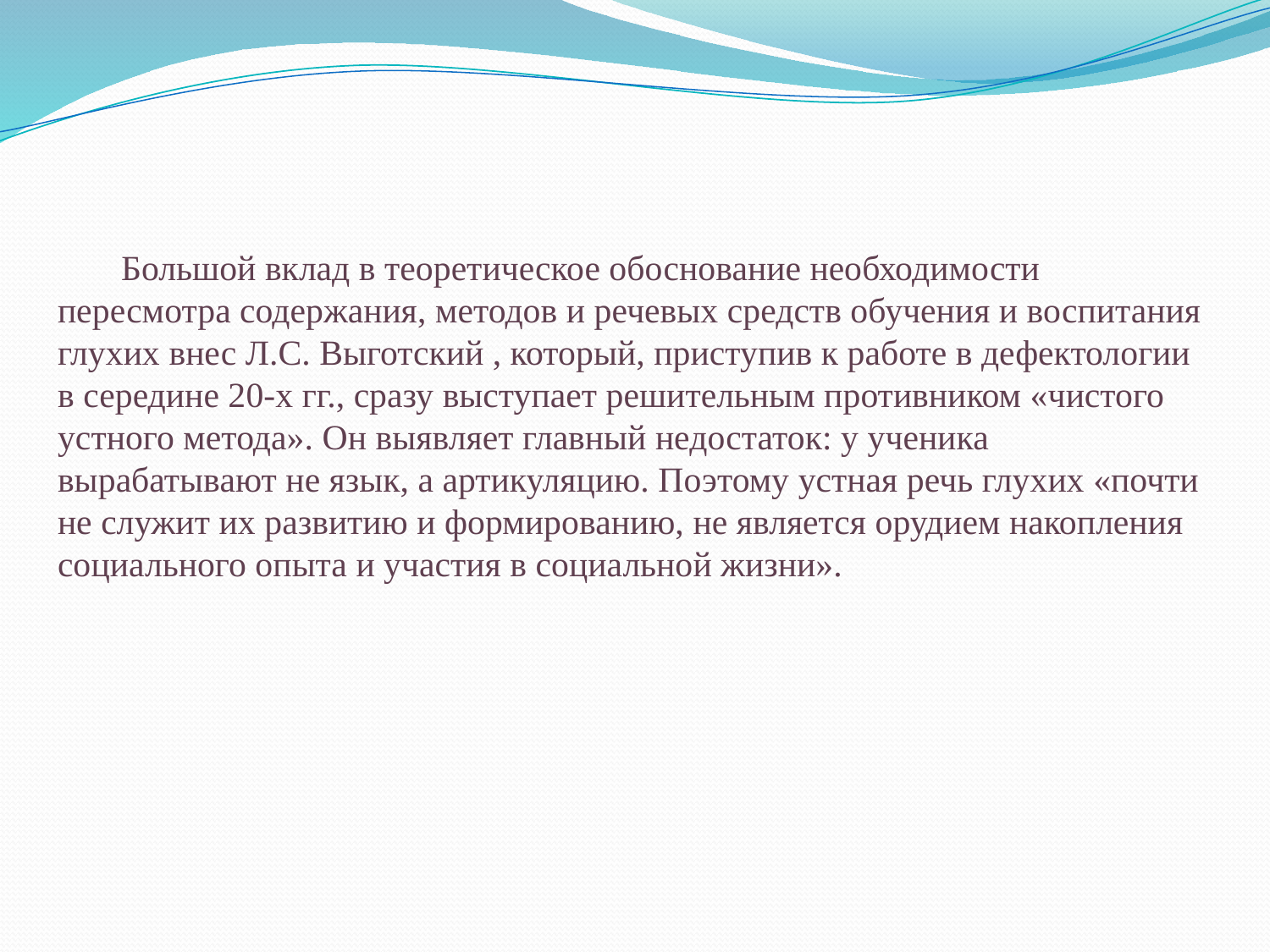

Большой вклад в теоретическое обоснование необходимости пересмотра содержания, методов и речевых средств обучения и воспитания глухих внес Л.С. Выготский , который, приступив к работе в дефектологии в середине 20-х гг., сразу выступает решительным противником «чистого устного метода». Он выявляет главный недостаток: у ученика вырабатывают не язык, а артикуляцию. Поэтому устная речь глухих «почти не служит их развитию и формированию, не является орудием накопления социального опыта и участия в социальной жизни».